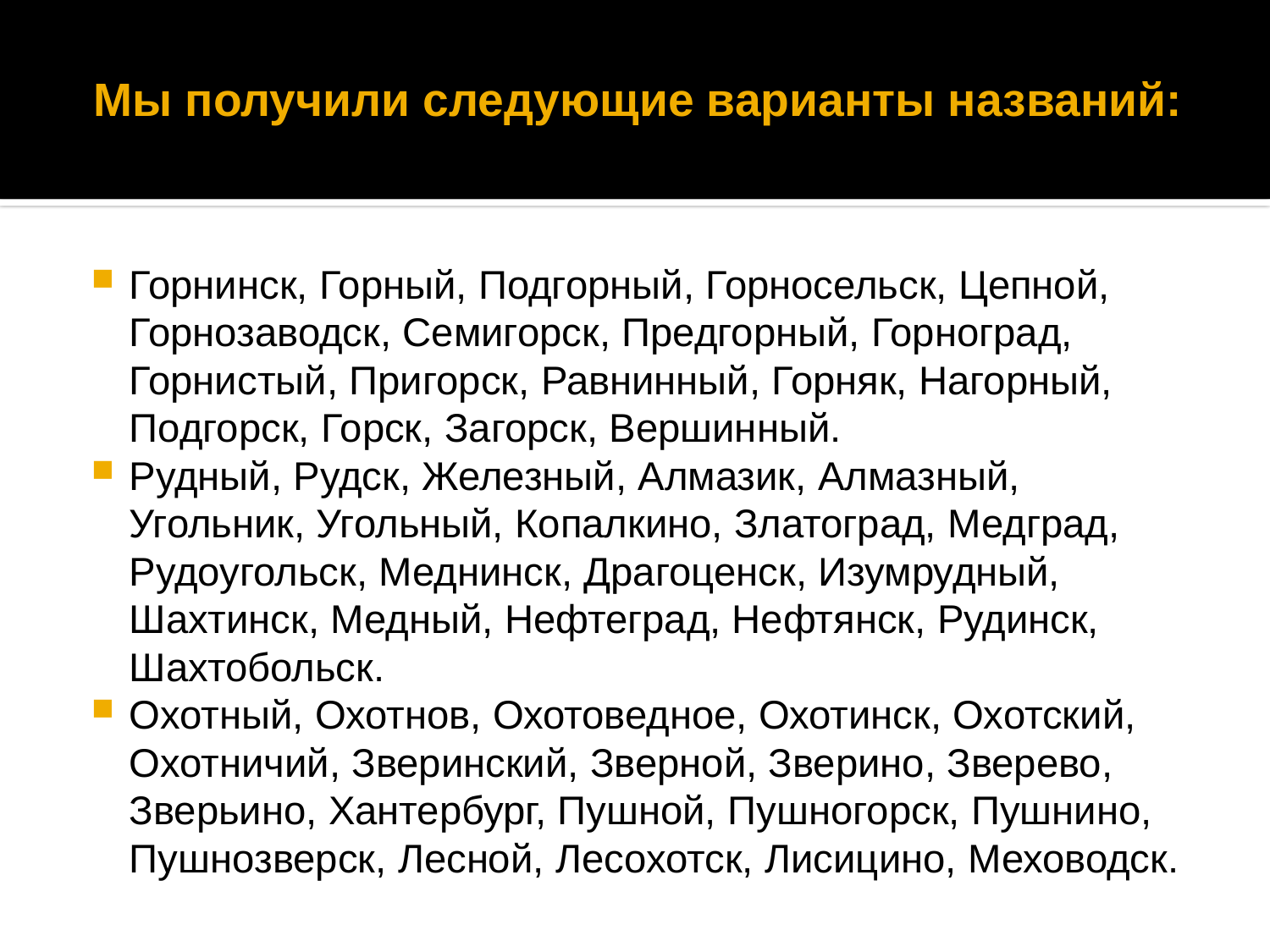

# Мы получили следующие варианты названий:
Горнинск, Горный, Подгорный, Горносельск, Цепной, Горнозаводск, Семигорск, Предгорный, Горноград, Горнистый, Пригорск, Равнинный, Горняк, Нагорный, Подгорск, Горск, Загорск, Вершинный.
Рудный, Рудск, Железный, Алмазик, Алмазный, Угольник, Угольный, Копалкино, Златоград, Медград, Рудоугольск, Меднинск, Драгоценск, Изумрудный, Шахтинск, Медный, Нефтеград, Нефтянск, Рудинск, Шахтобольск.
Охотный, Охотнов, Охотоведное, Охотинск, Охотский, Охотничий, Зверинский, Зверной, Зверино, Зверево, Зверьино, Хантербург, Пушной, Пушногорск, Пушнино, Пушнозверск, Лесной, Лесохотск, Лисицино, Меховодск.